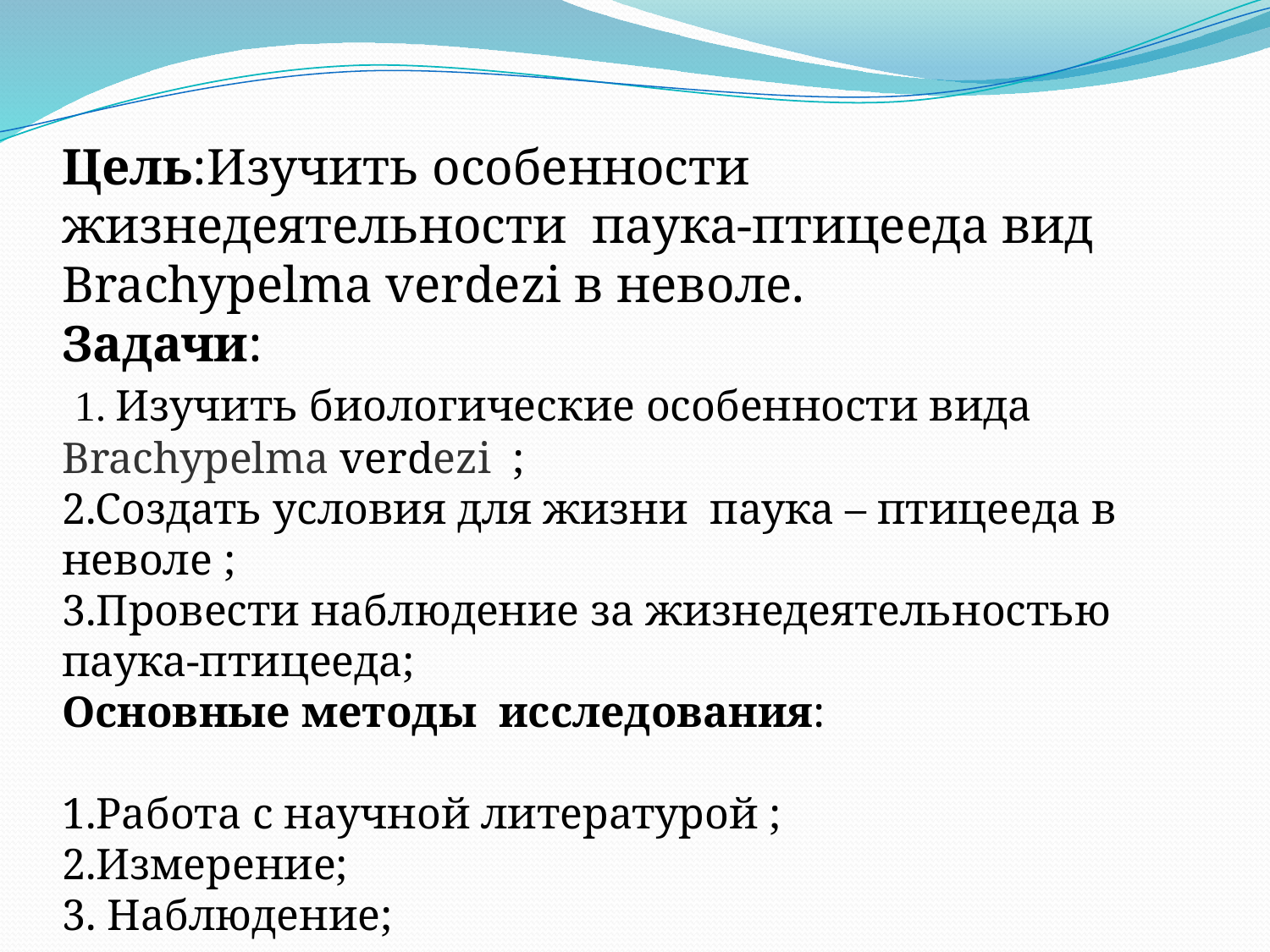

Цель:Изучить особенности жизнедеятельности  паука-птицееда вид Brachypelma verdezi в неволе.
Задачи:
 1. Изучить биологические особенности вида Brachypelma verdezi  ;
2.Создать условия для жизни  паука – птицееда в неволе ;
3.Провести наблюдение за жизнедеятельностью паука-птицееда;
Основные методы  исследования:

1.Работа с научной литературой ;
2.Измерение;
3. Наблюдение;